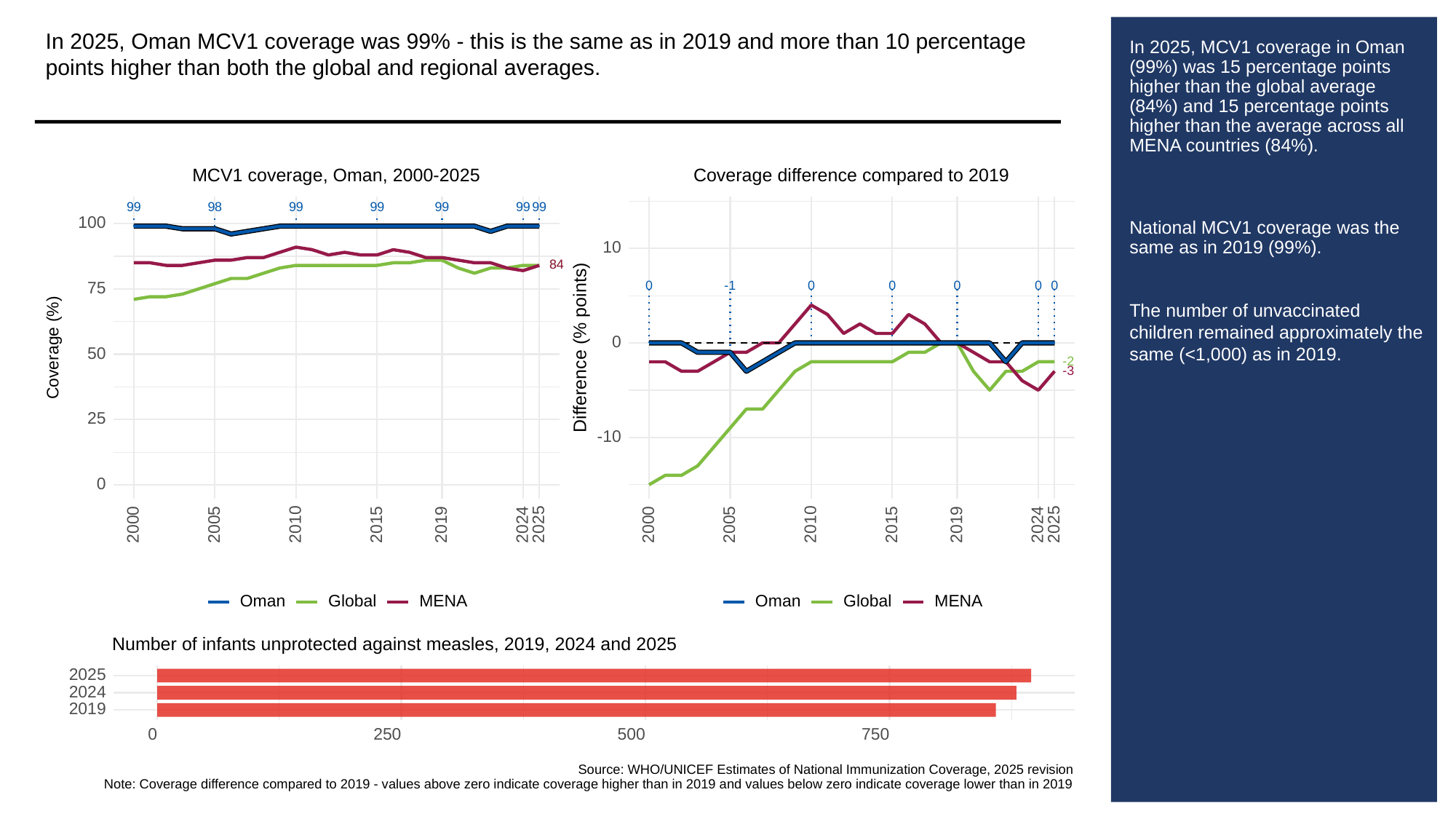

In 2025, Oman MCV1 coverage was 99% - this is the same as in 2019 and more than 10 percentage points higher than both the global and regional averages.
# In 2025, MCV1 coverage in Oman (99%) was 15 percentage points higher than the global average (84%) and 15 percentage points higher than the average across all MENA countries (84%).

National MCV1 coverage was the same as in 2019 (99%).

The number of unvaccinated children remained approximately the same (<1,000) as in 2019.

MCV1 coverage, Oman, 2000-2025
Coverage difference compared to 2019

99
98
99
99
99
99
99
100

10

84
84
0
0
0
0
0
0
-1
75

0
Difference (% points)
Coverage (%)

50

-2
-3

25

-10

0

2000
2005
2010
2015
2019
2024
2025
2000
2005
2010
2015
2019
2024
2025
Oman
Oman
Global
Global
MENA
MENA

Number of infants unprotected against measles, 2019, 2024 and 2025

2025

2024

2019

0
250
500
750
Source: WHO/UNICEF Estimates of National Immunization Coverage, 2025 revision
Note: Coverage difference compared to 2019 - values above zero indicate coverage higher than in 2019 and values below zero indicate coverage lower than in 2019